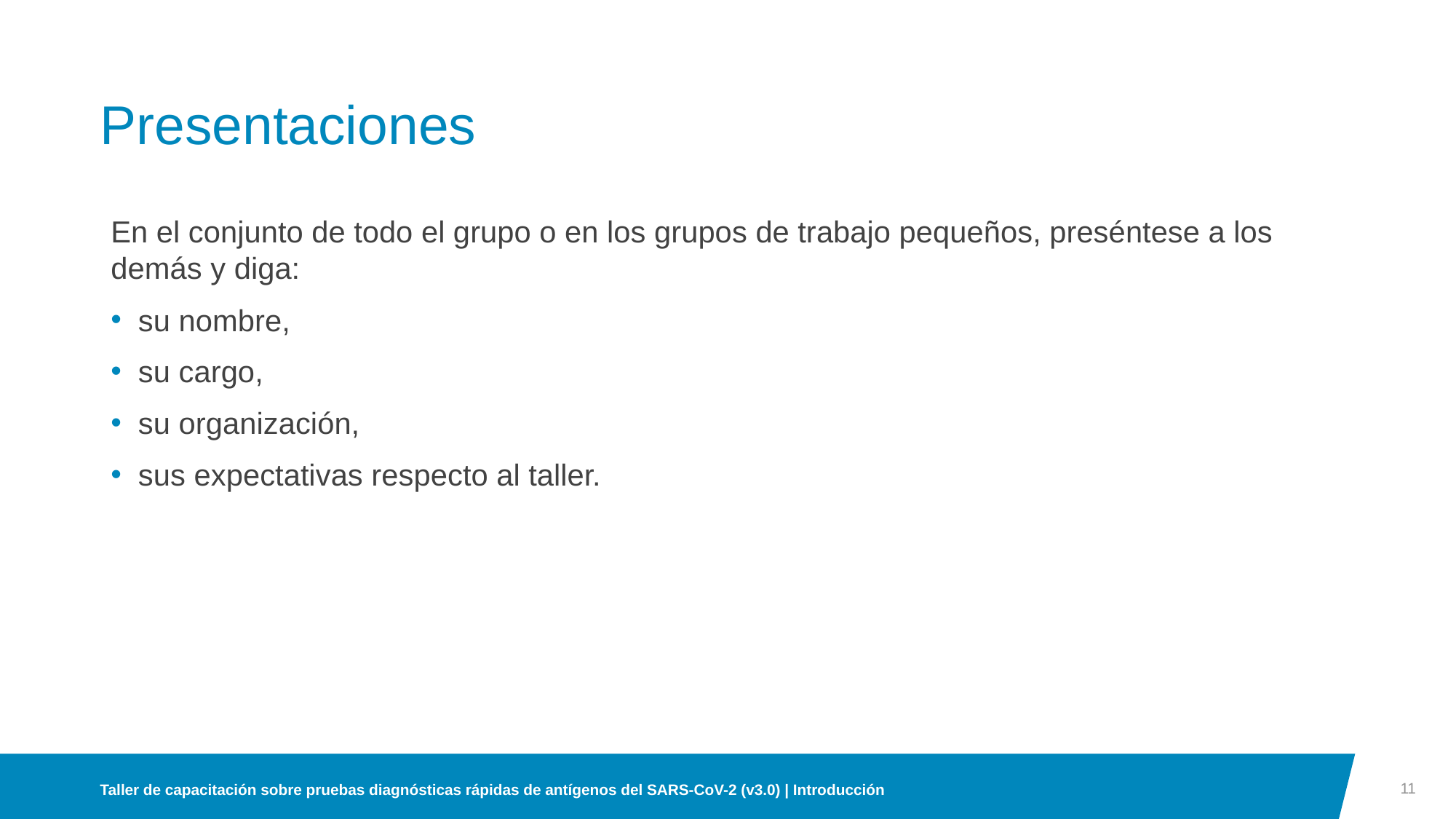

# Presentaciones
En el conjunto de todo el grupo o en los grupos de trabajo pequeños, preséntese a los demás y diga:
su nombre,
su cargo,
su organización,
sus expectativas respecto al taller.

11
Taller de capacitación sobre pruebas diagnósticas rápidas de antígenos del SARS-CoV-2 (v3.0) | Introducción